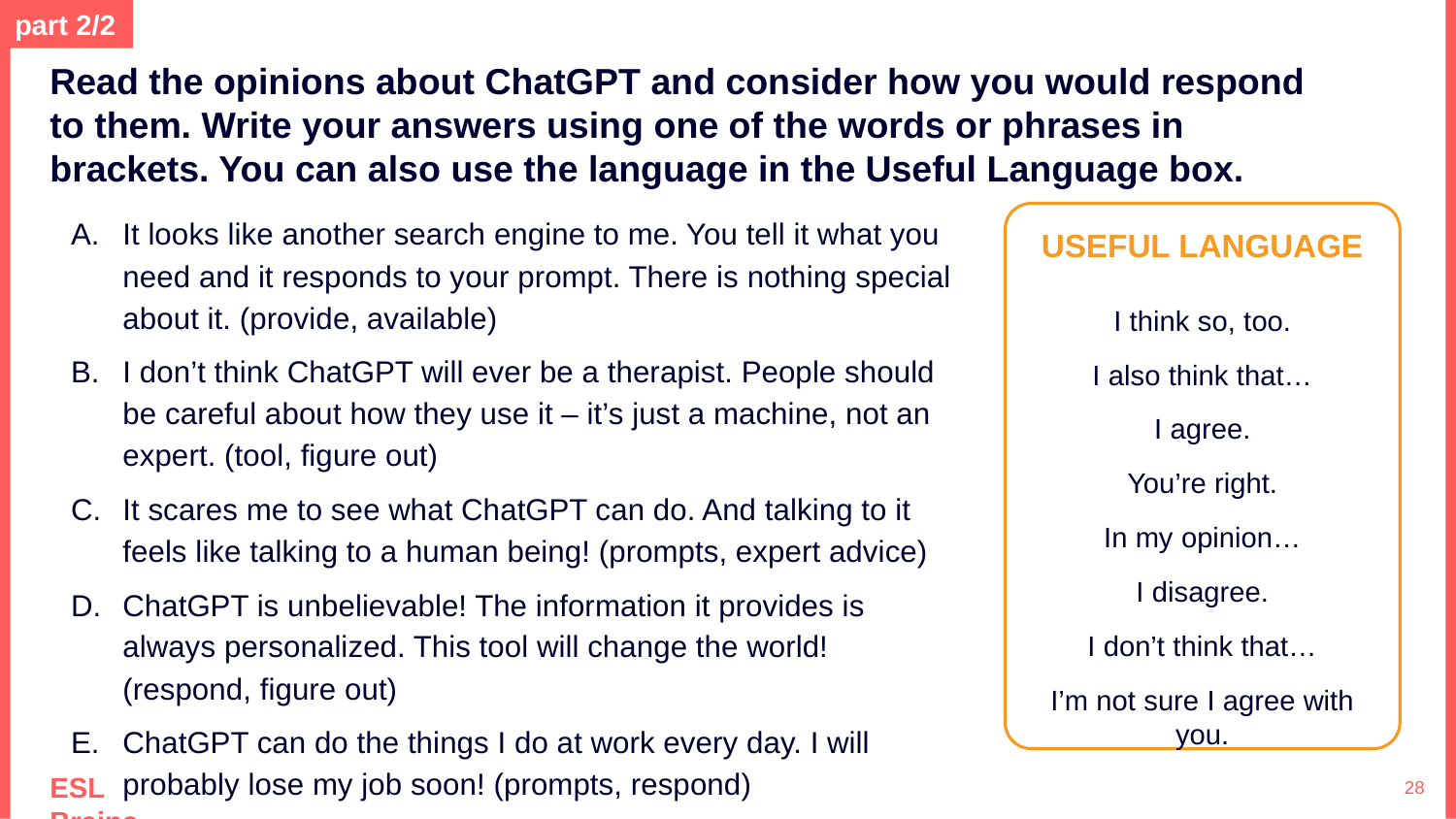

part 2/2
Read the opinions about ChatGPT and consider how you would respond to them. Write your answers using one of the words or phrases in brackets. You can also use the language in the Useful Language box.
It looks like another search engine to me. You tell it what you need and it responds to your prompt. There is nothing special about it. (provide, available)
I don’t think ChatGPT will ever be a therapist. People should be careful about how they use it – it’s just a machine, not an expert. (tool, figure out)
It scares me to see what ChatGPT can do. And talking to it feels like talking to a human being! (prompts, expert advice)
ChatGPT is unbelievable! The information it provides is always personalized. This tool will change the world! (respond, figure out)
ChatGPT can do the things I do at work every day. I will probably lose my job soon! (prompts, respond)
USEFUL LANGUAGE
I think so, too.
I also think that…
I agree.
You’re right.
In my opinion…
I disagree.
I don’t think that…
I’m not sure I agree with you.
28